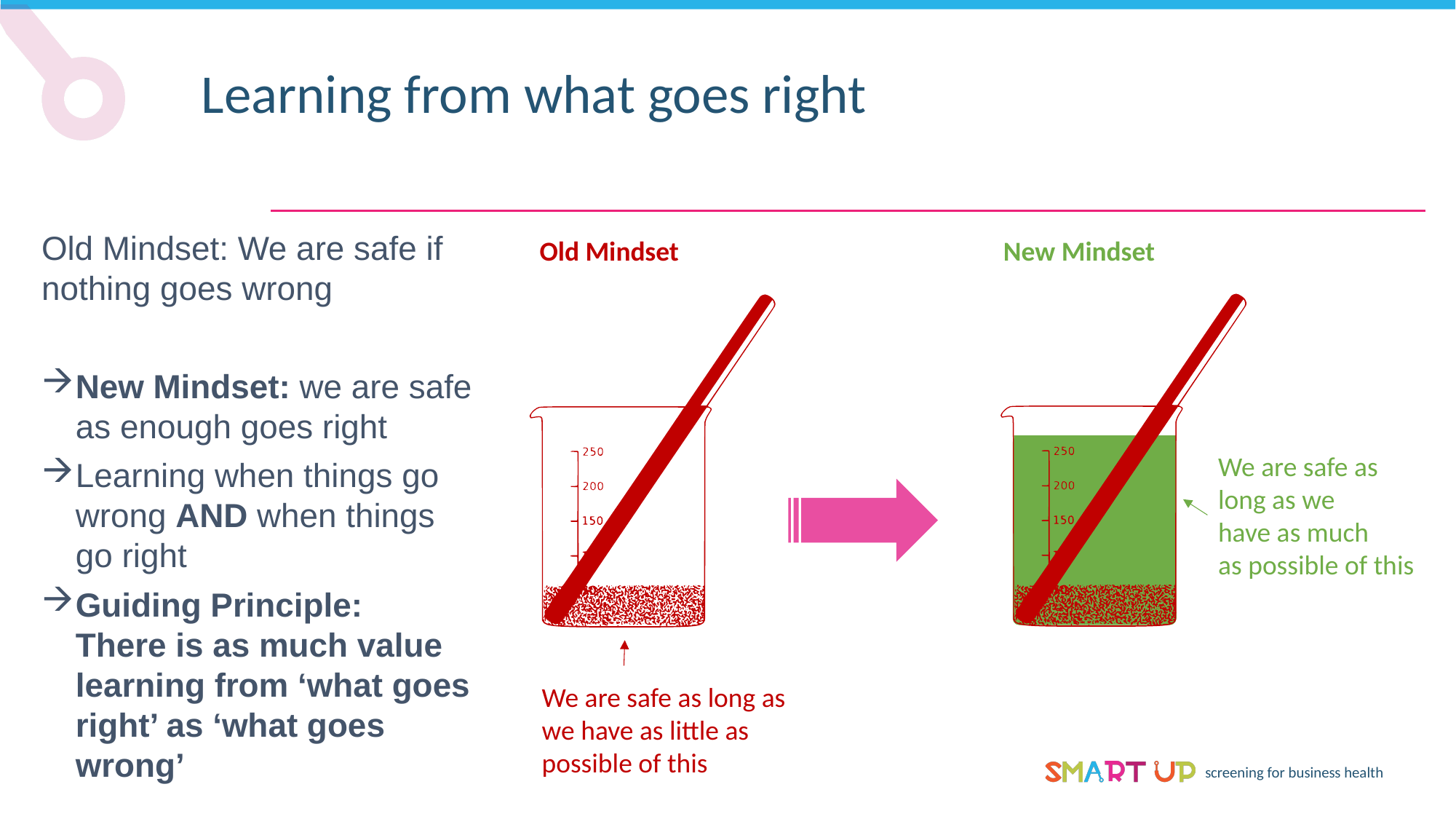

Learning from what goes right
Old Mindset: We are safe if nothing goes wrong

New Mindset: we are safe as enough goes right
Learning when things go wrong AND when things go right
Guiding Principle:
There is as much value learning from ‘what goes right’ as ‘what goes wrong’

Old Mindset
New Mindset

We are safe as
long as we
have as much
as possible of this

We are safe as long as
we have as little as
possible of this